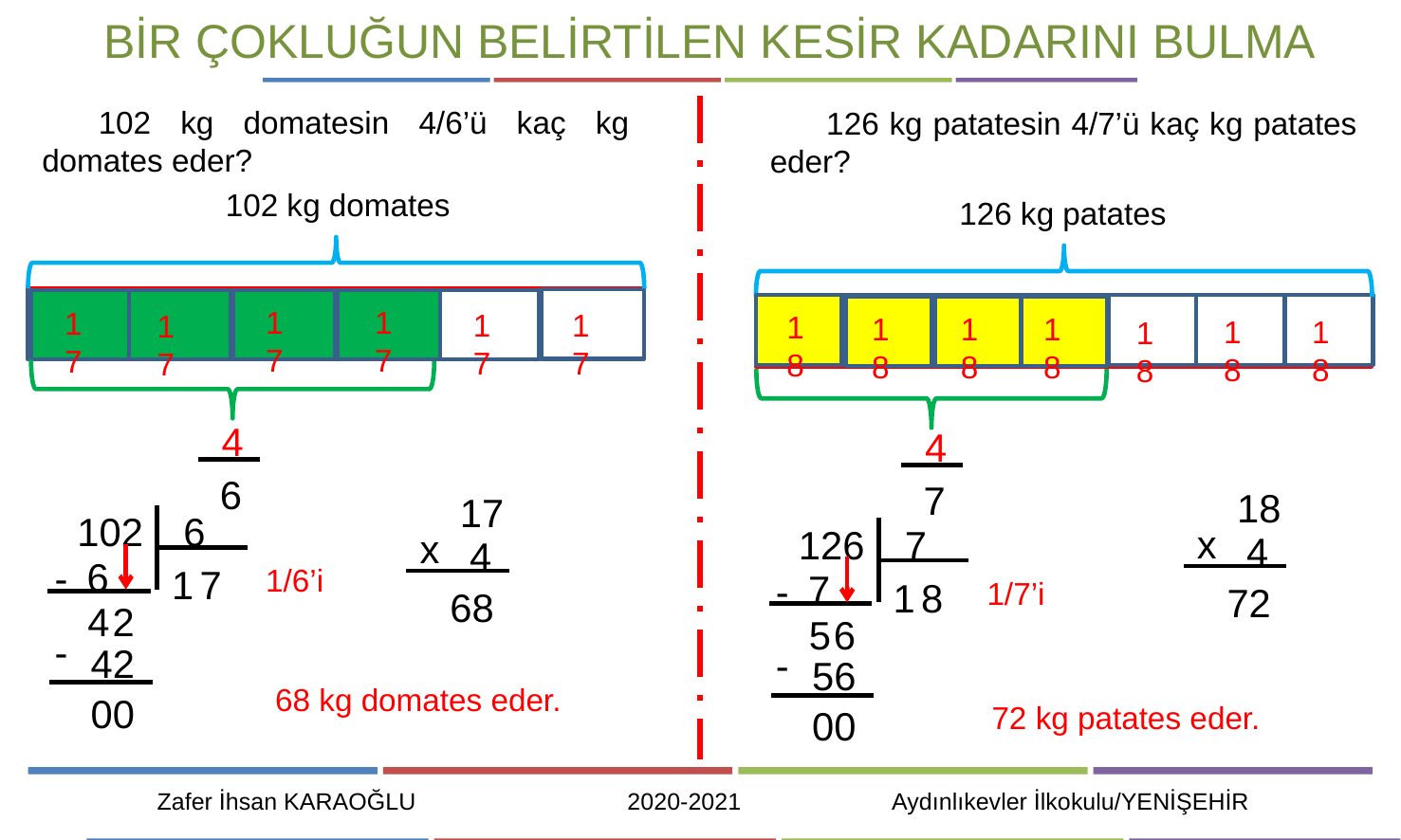

BİR ÇOKLUĞUN BELİRTİLEN KESİR KADARINI BULMA

	102 kg domatesin 4/6’ü kaç kg domates eder?
	126 kg patatesin 4/7’ü kaç kg patates eder?
102 kg domates
126 kg patates

17
17

17
17
17
17
18
18
18
18
18
18
18
4
6
4
7
18
17
102
6
x
126
7
x
4
4
6
-
1
7
1/6’i
7
-
1
8
1/7’i
72
68
4
2
5
6
-
42
-
56
68 kg domates eder.
00
72 kg patates eder.
00

Zafer İhsan KARAOĞLU                                2020-2021                       Aydınlıkevler İlkokulu/YENİŞEHİR